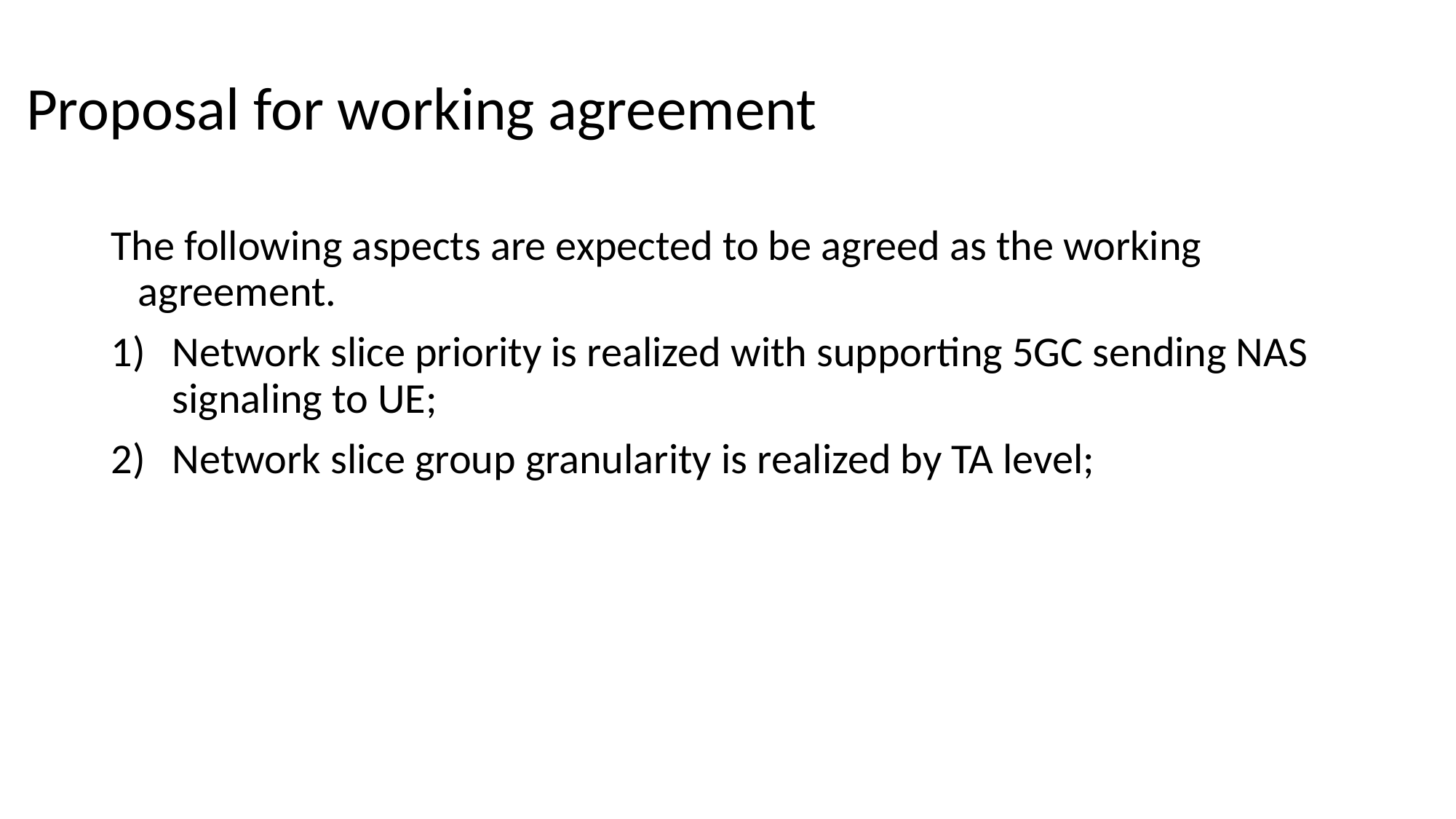

# Proposal for working agreement
The following aspects are expected to be agreed as the working agreement.
Network slice priority is realized with supporting 5GC sending NAS signaling to UE;
Network slice group granularity is realized by TA level;